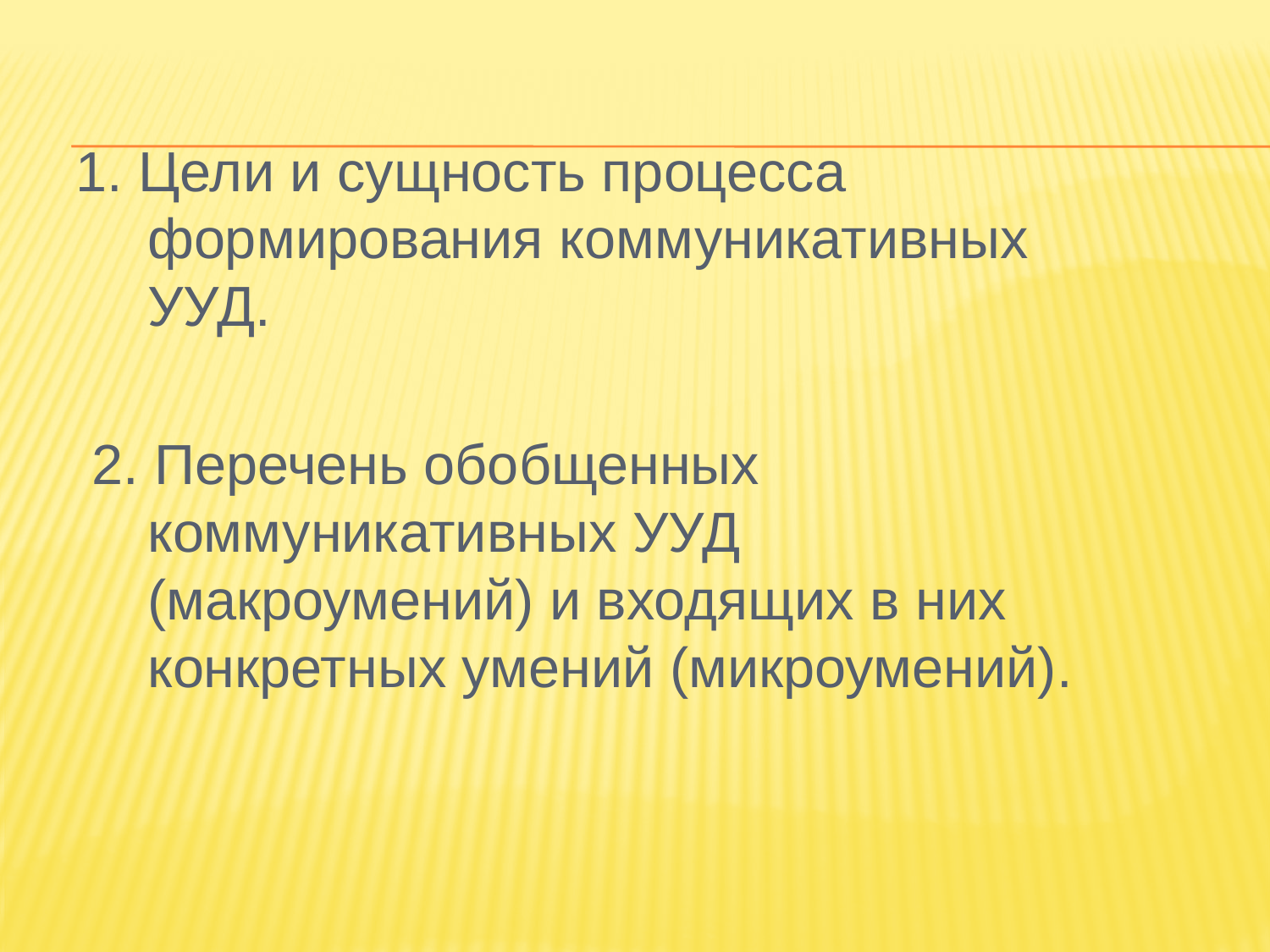

1. Цели и сущность процесса формирования коммуникативных УУД.

 2. Перечень обобщенных коммуникативных УУД (макроумений) и входящих в них конкретных умений (микроумений).